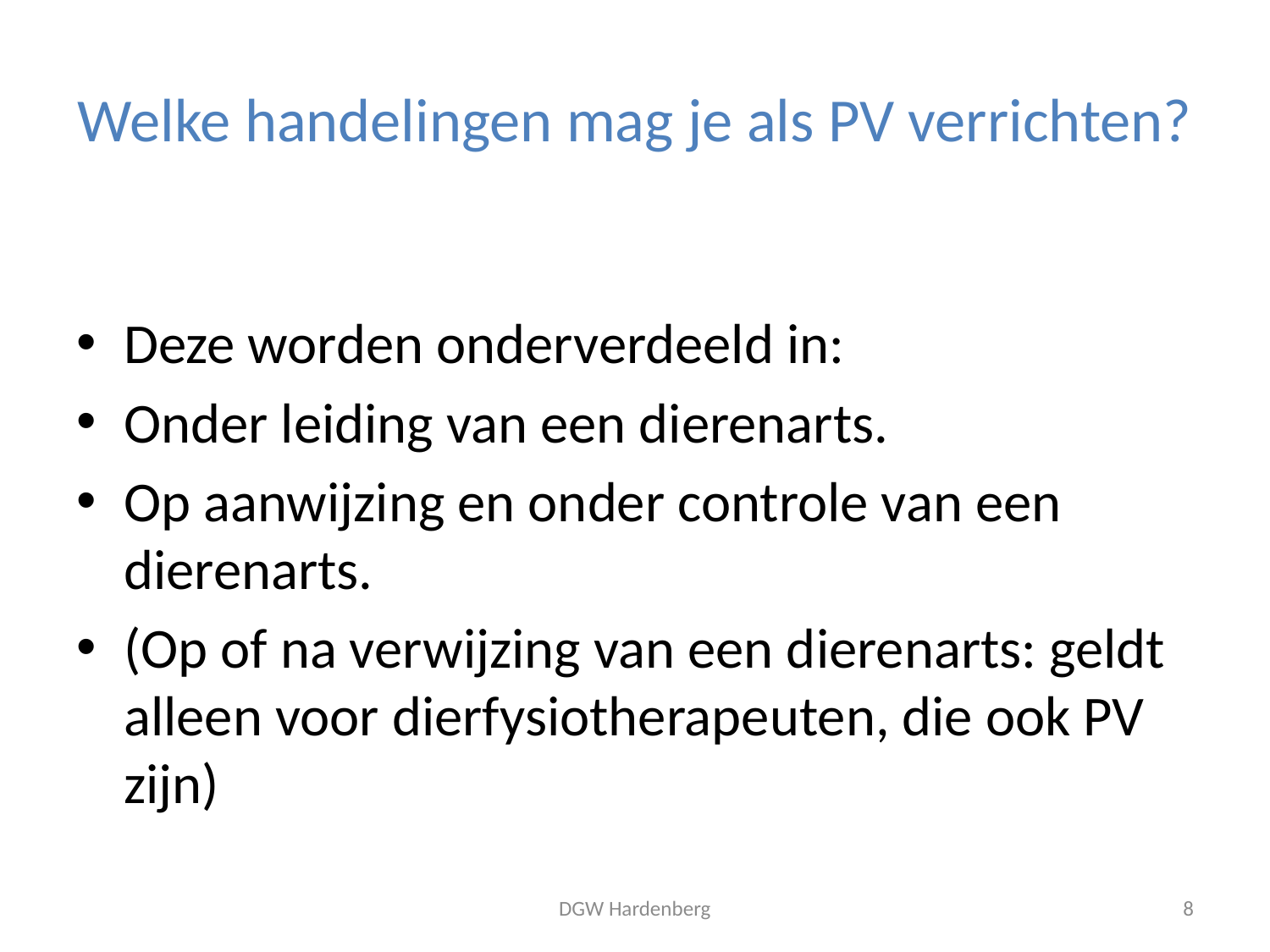

# Welke handelingen mag je als PV verrichten?

Deze worden onderverdeeld in:
Onder leiding van een dierenarts.
Op aanwijzing en onder controle van een dierenarts.
(Op of na verwijzing van een dierenarts: geldt alleen voor dierfysiotherapeuten, die ook PV zijn)
DGW Hardenberg
8